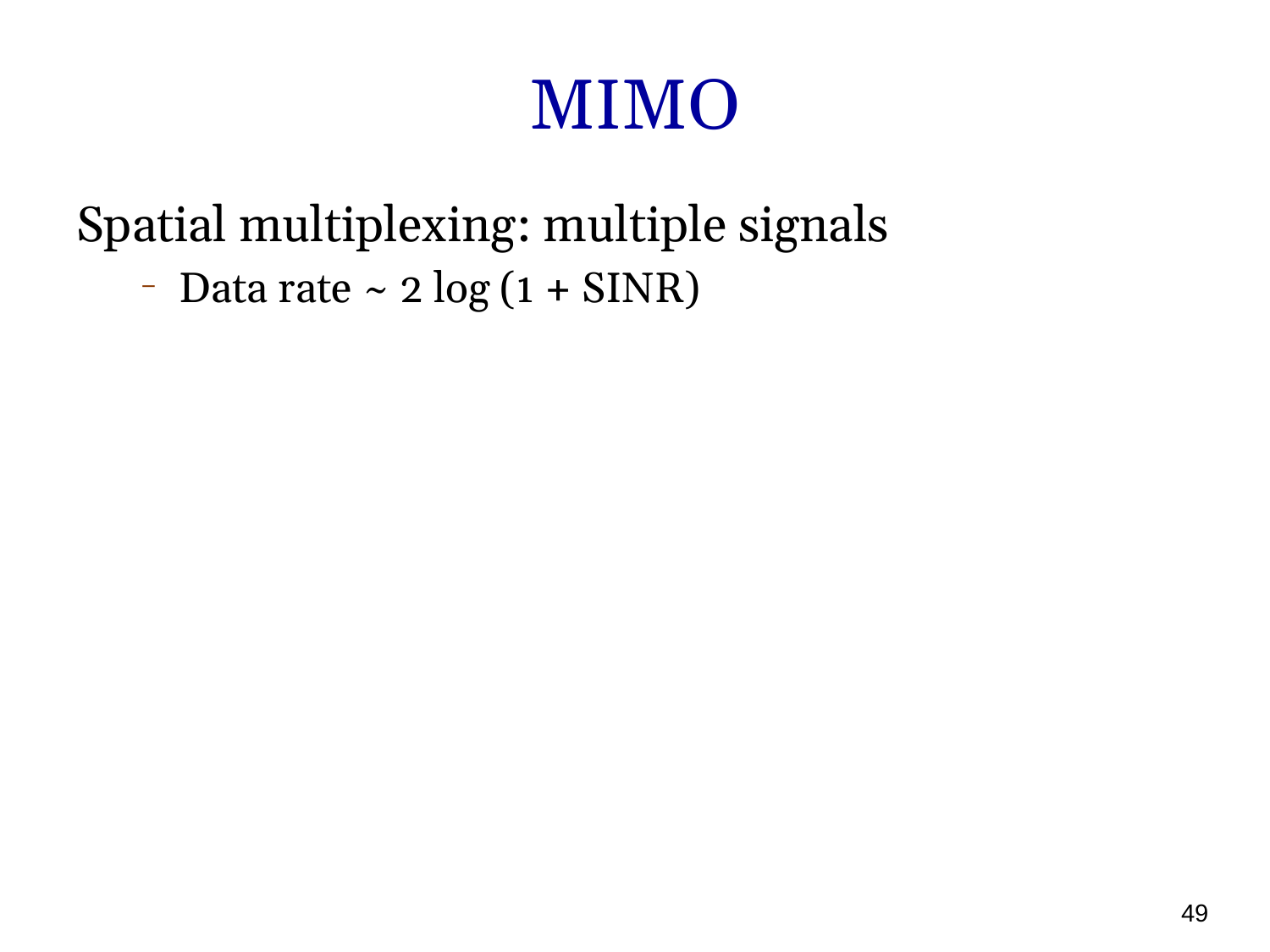

# MIMO
Spatial multiplexing: multiple signals
Data rate ~ 2 log (1 + SINR)

49